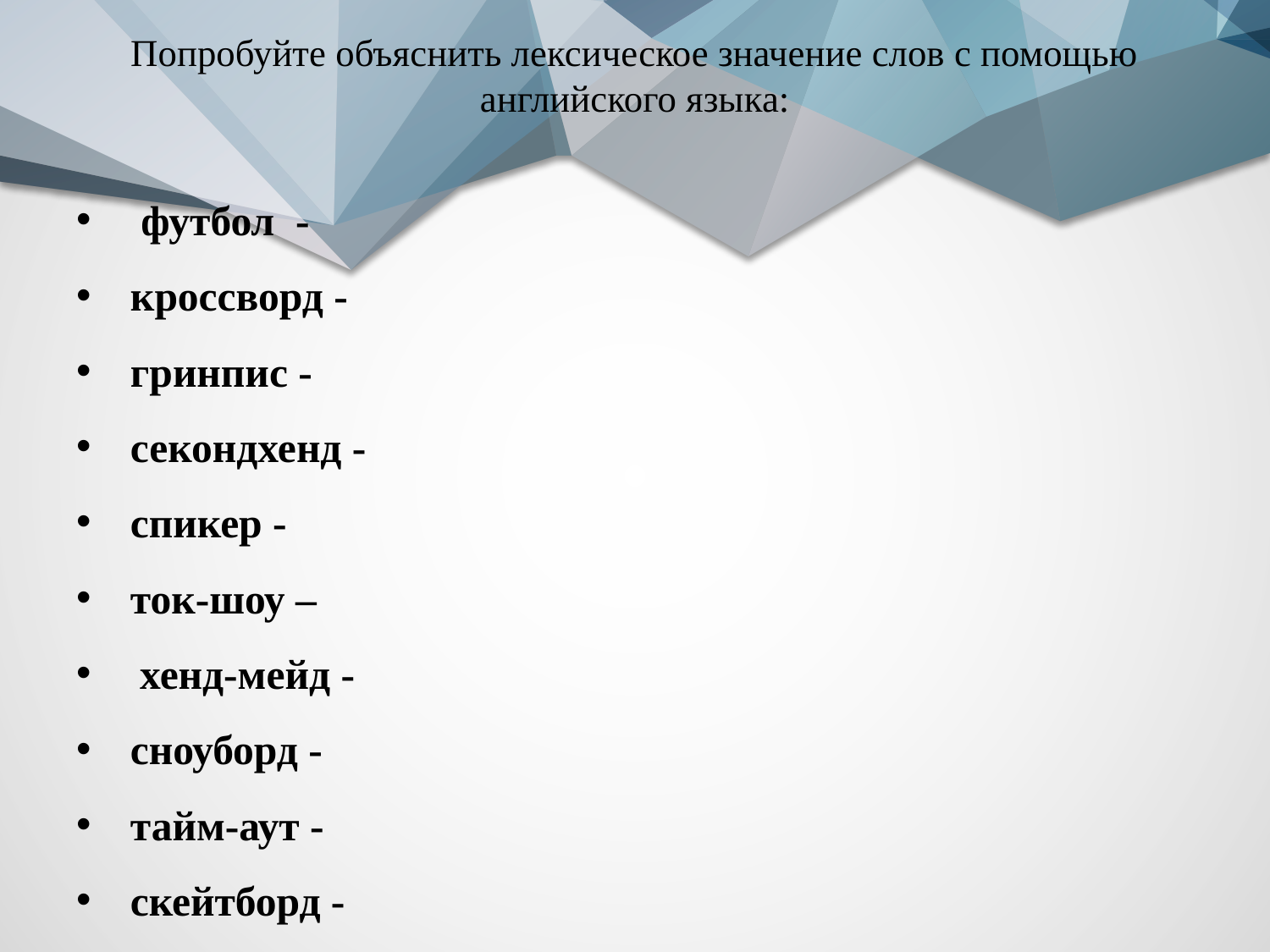

# Попробуйте объяснить лексическое значение слов с помощью английского языка:
 футбол  -
кроссворд -
гринпис -
секондхенд -
спикер -
ток-шоу –
 хенд-мейд -
сноуборд -
тайм-аут -
скейтборд -